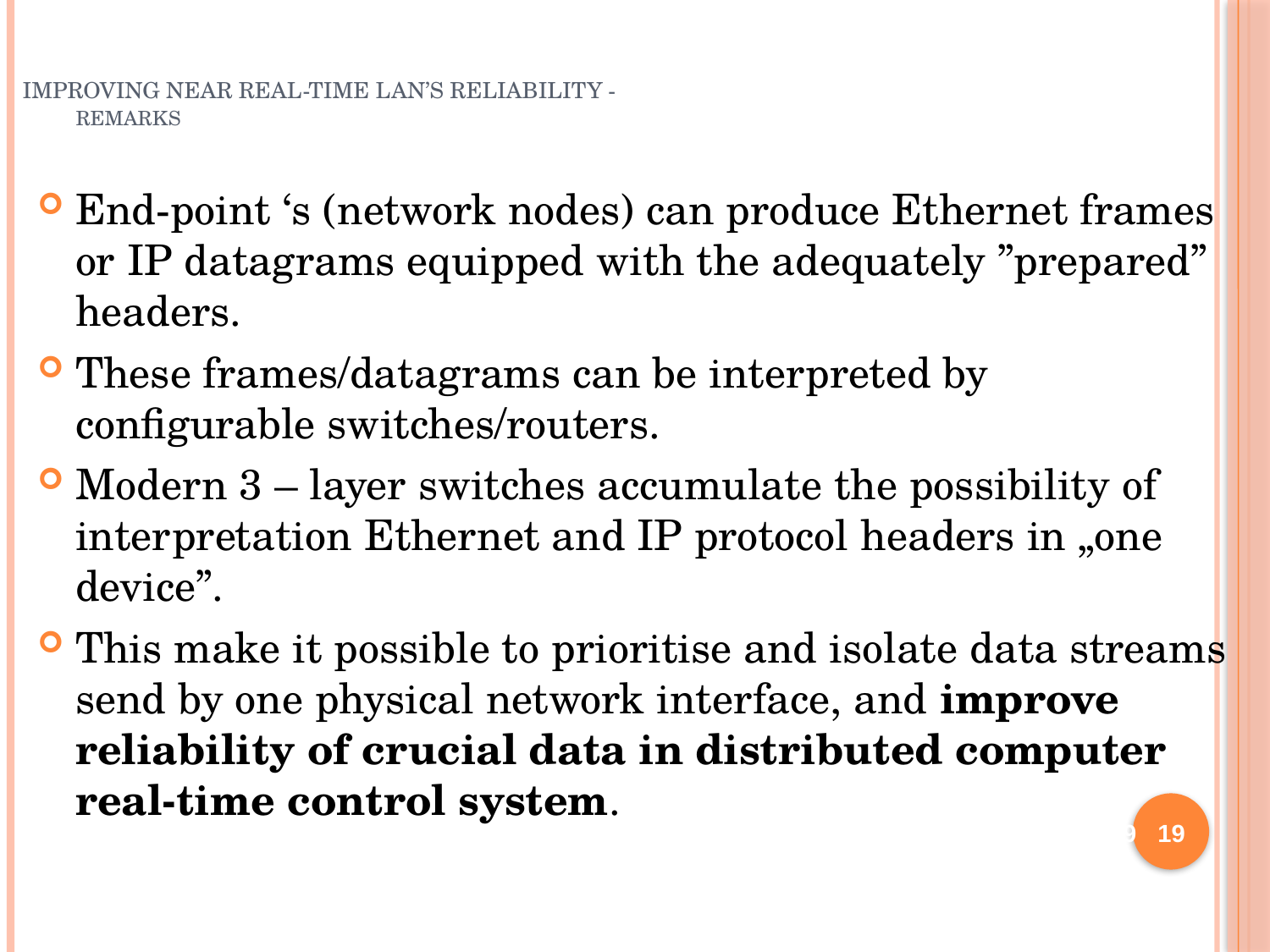

# Improving Near Real-Time LAN’s Reliability - Remarks
End-point ‘s (network nodes) can produce Ethernet frames or IP datagrams equipped with the adequately ”prepared” headers.
These frames/datagrams can be interpreted by configurable switches/routers.
Modern 3 – layer switches accumulate the possibility of interpretation Ethernet and IP protocol headers in „one device”.
This make it possible to prioritise and isolate data streams send by one physical network interface, and improve reliability of crucial data in distributed computer real-time control system.
19
19
19